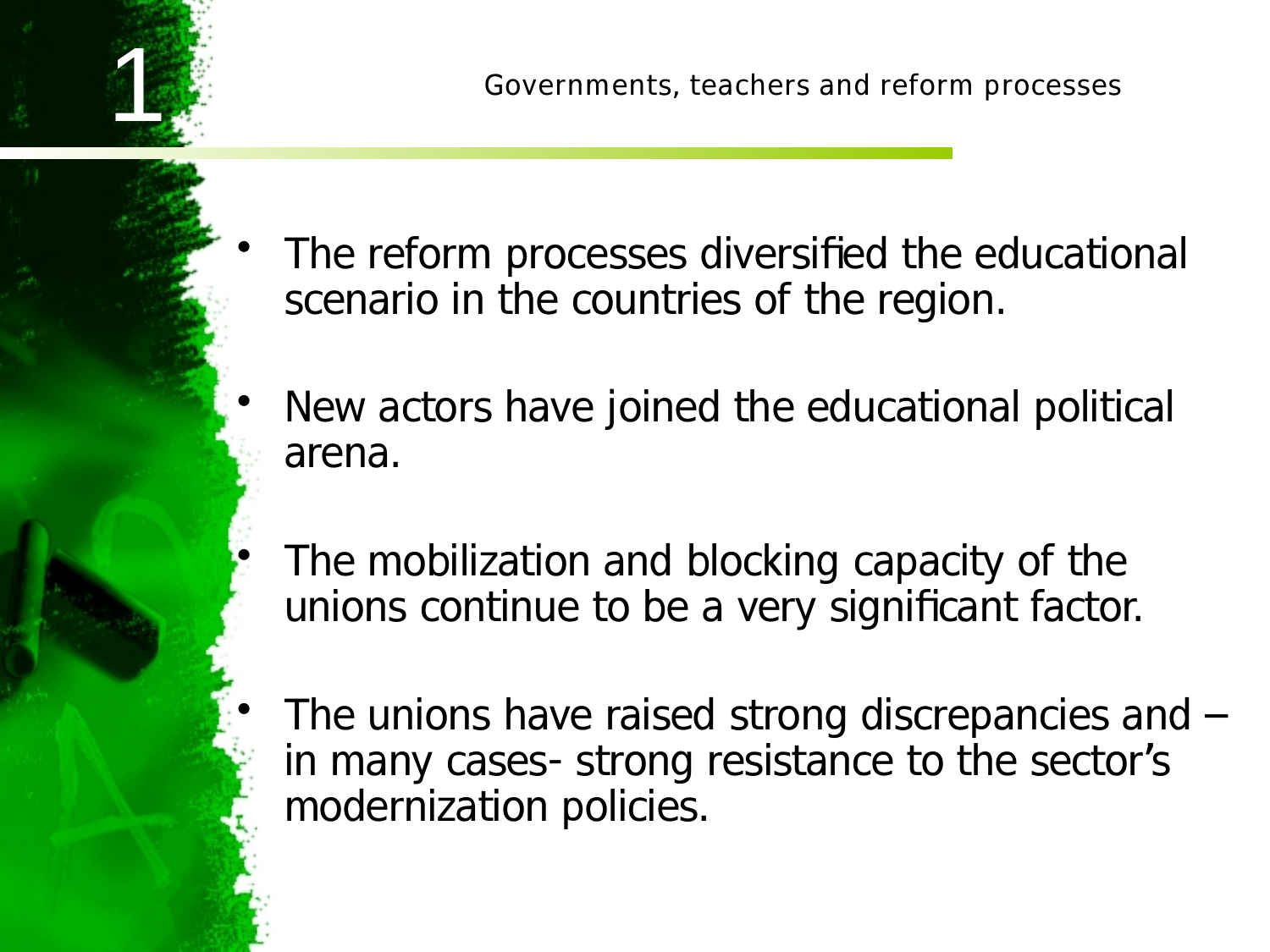

# Governments, teachers and reform processes
The reform processes diversified the educational scenario in the countries of the region.

New actors have joined the educational political arena.

The mobilization and blocking capacity of the unions continue to be a very significant factor.

The unions have raised strong discrepancies and –in many cases- strong resistance to the sector’s modernization policies.